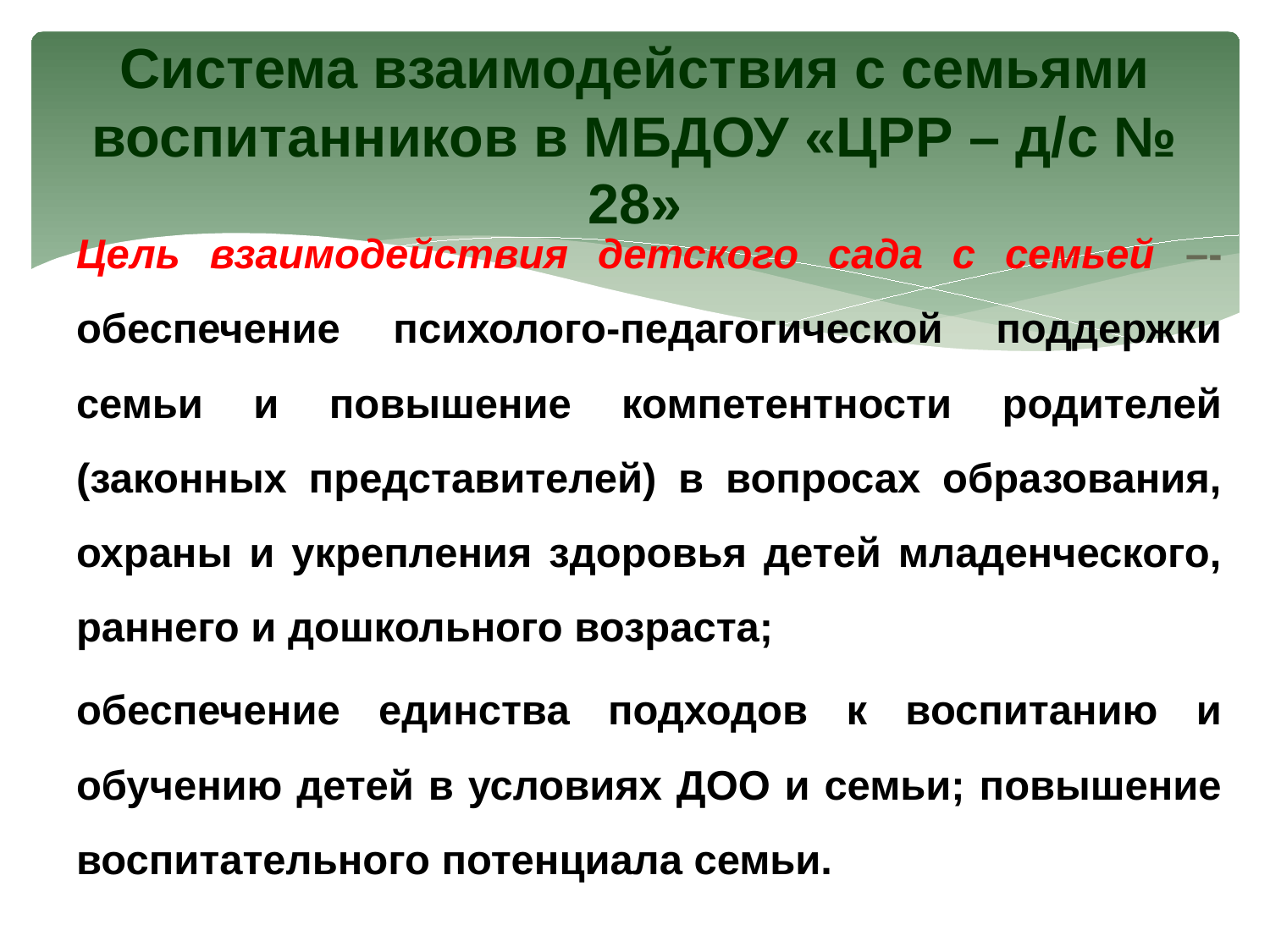

# Система взаимодействия с семьями воспитанников в МБДОУ «ЦРР – д/с № 28»
Цель взаимодействия детского сада с семьей –-обеспечение психолого-педагогической поддержки семьи и повышение компетентности родителей (законных представителей) в вопросах образования, охраны и укрепления здоровья детей младенческого, раннего и дошкольного возраста;
обеспечение единства подходов к воспитанию и обучению детей в условиях ДОО и семьи; повышение воспитательного потенциала семьи.